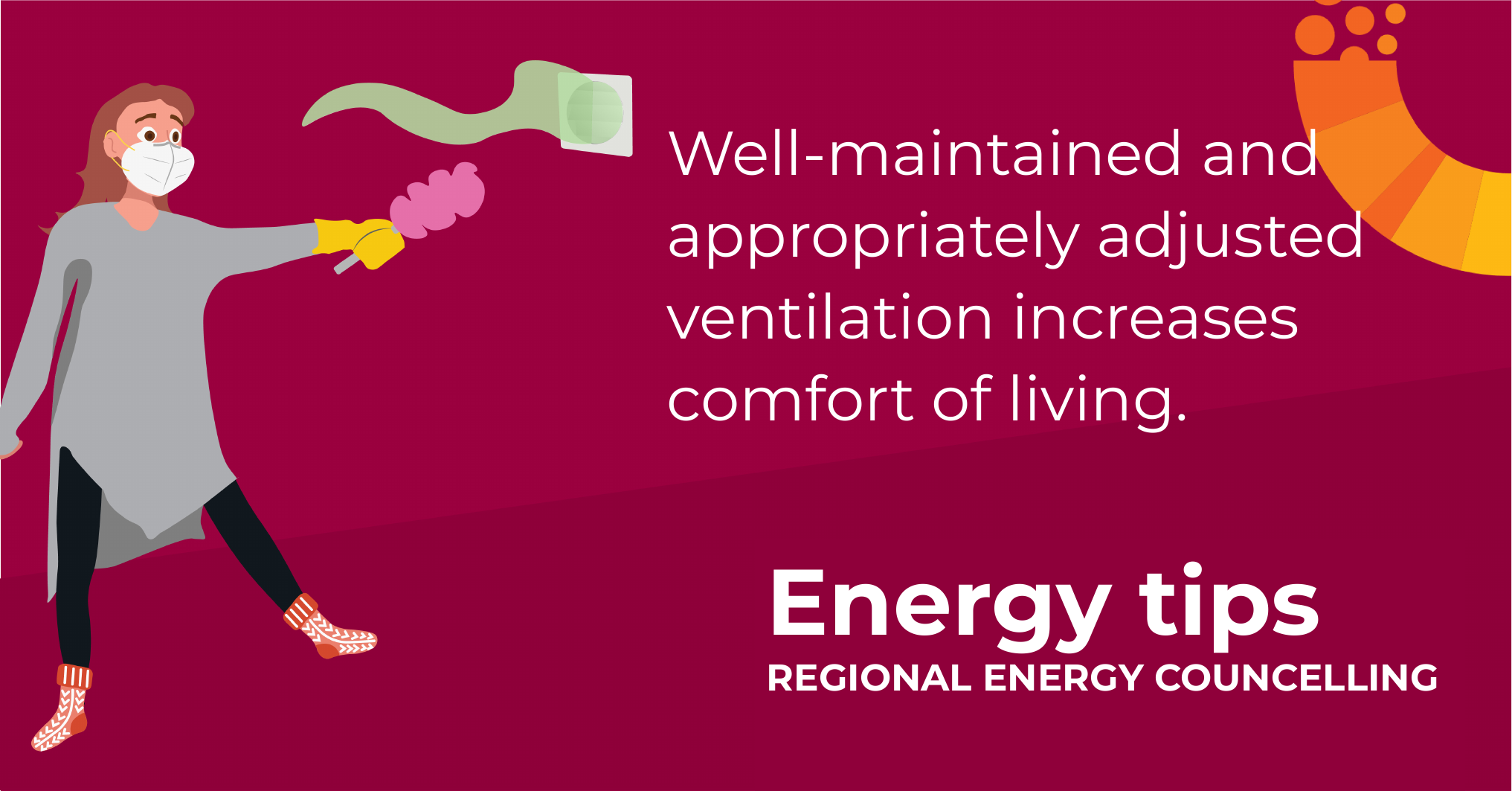

Well-maintained and appropriately adjusted ventilation increases comfort of living.
Energy tips
REGIONAL ENERGY COUNCELLING